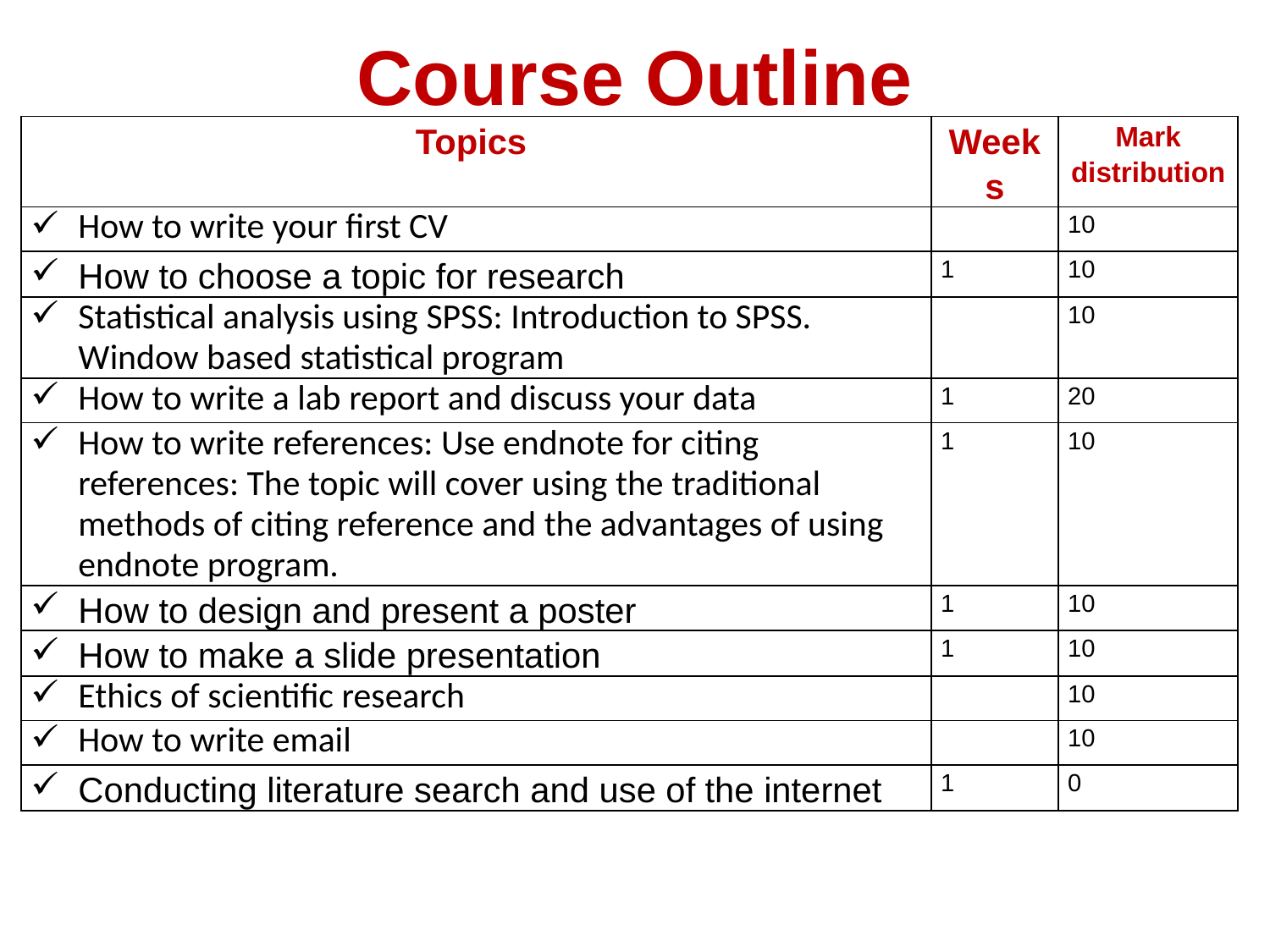

# Course Outline
| Topics | Weeks | Mark distribution |
| --- | --- | --- |
| How to write your first CV |  | 10 |
| How to choose a topic for research | 1 | 10 |
| Statistical analysis using SPSS: Introduction to SPSS. Window based statistical program |  | 10 |
| How to write a lab report and discuss your data | 1 | 20 |
| How to write references: Use endnote for citing references: The topic will cover using the traditional methods of citing reference and the advantages of using endnote program. | 1 | 10 |
| How to design and present a poster | 1 | 10 |
| How to make a slide presentation | 1 | 10 |
| Ethics of scientific research |  | 10 |
| How to write email |  | 10 |
| Conducting literature search and use of the internet | 1 | 0 |